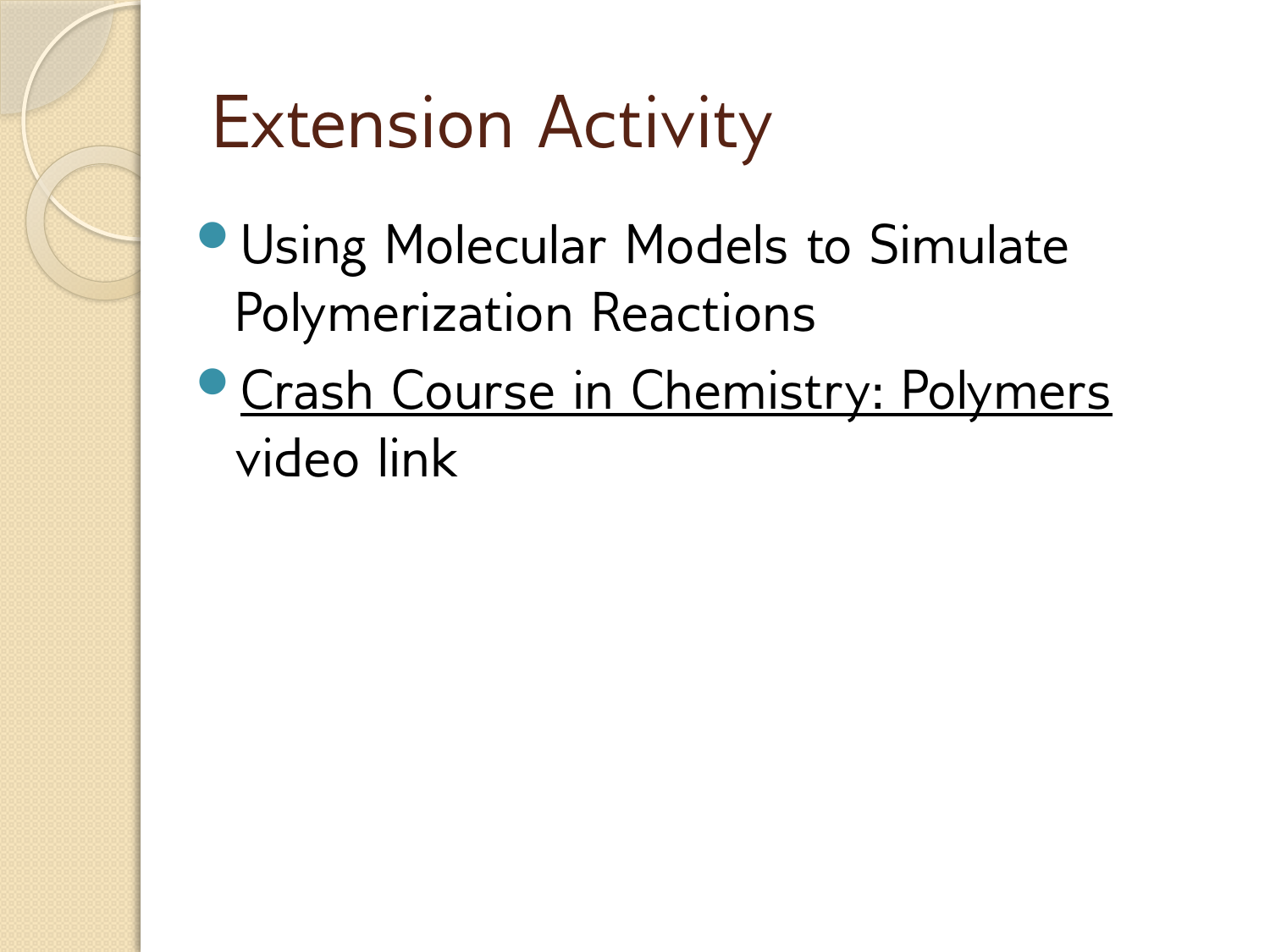

# Extension Activity
Using Molecular Models to Simulate Polymerization Reactions
Crash Course in Chemistry: Polymers video link